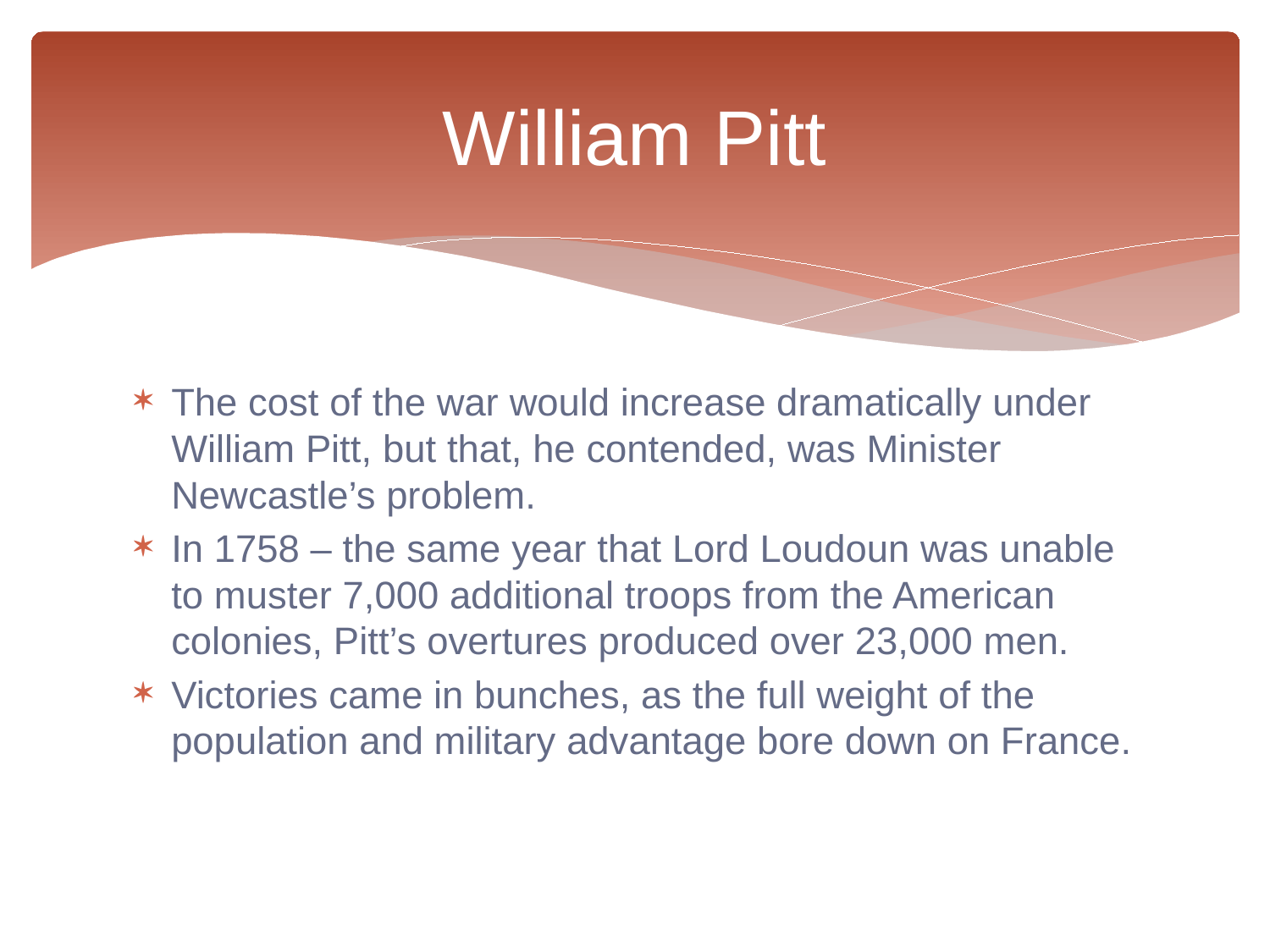

# William Pitt
The cost of the war would increase dramatically under William Pitt, but that, he contended, was Minister Newcastle’s problem.
In 1758 – the same year that Lord Loudoun was unable to muster 7,000 additional troops from the American colonies, Pitt’s overtures produced over 23,000 men.
Victories came in bunches, as the full weight of the population and military advantage bore down on France.